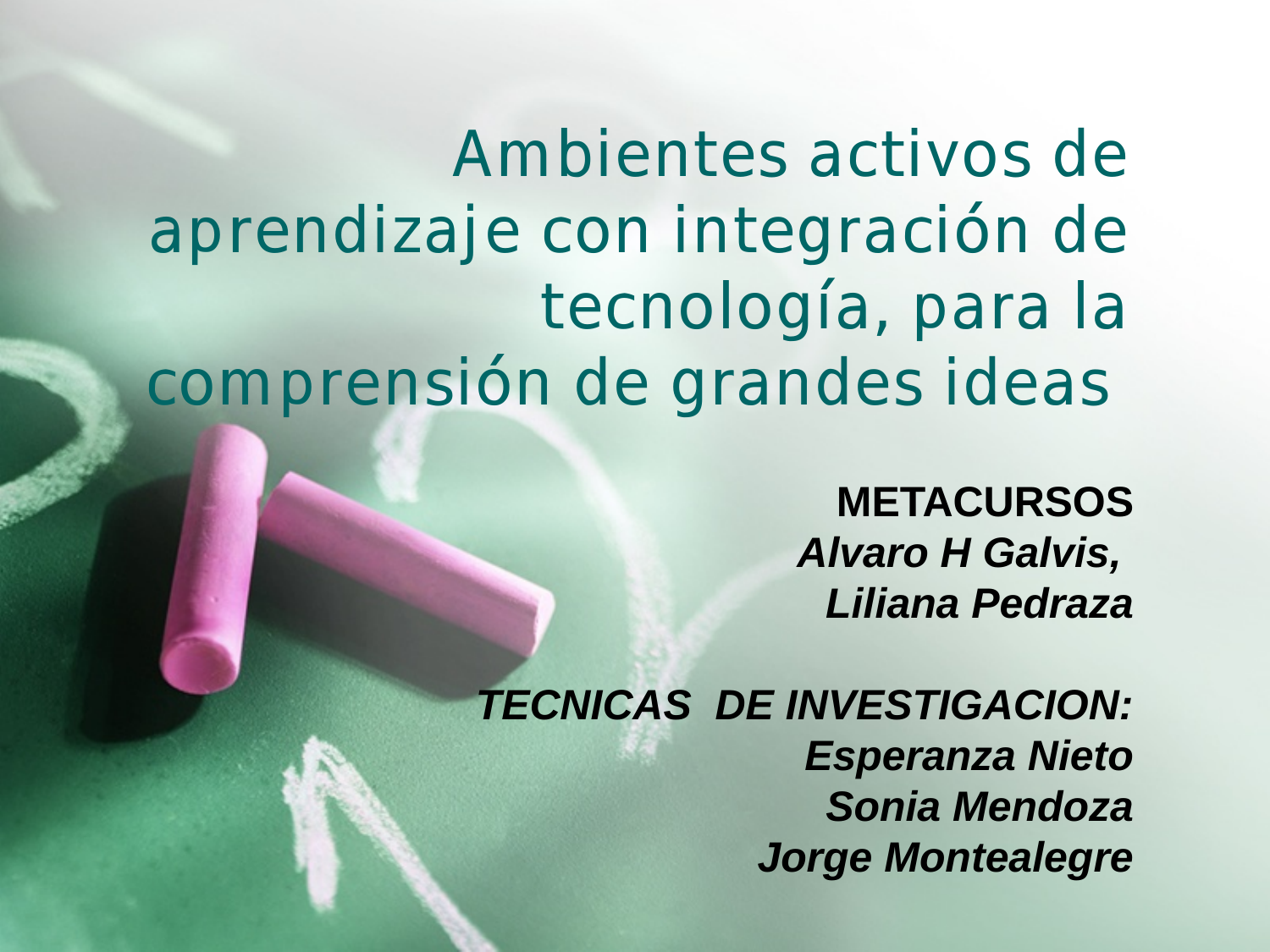

# Ambientes activos de aprendizaje con integración de tecnología, para la comprensión de grandes ideas
METACURSOS
Alvaro H Galvis,
Liliana Pedraza

TECNICAS  DE INVESTIGACION:
Esperanza Nieto
Sonia Mendoza
Jorge Montealegre